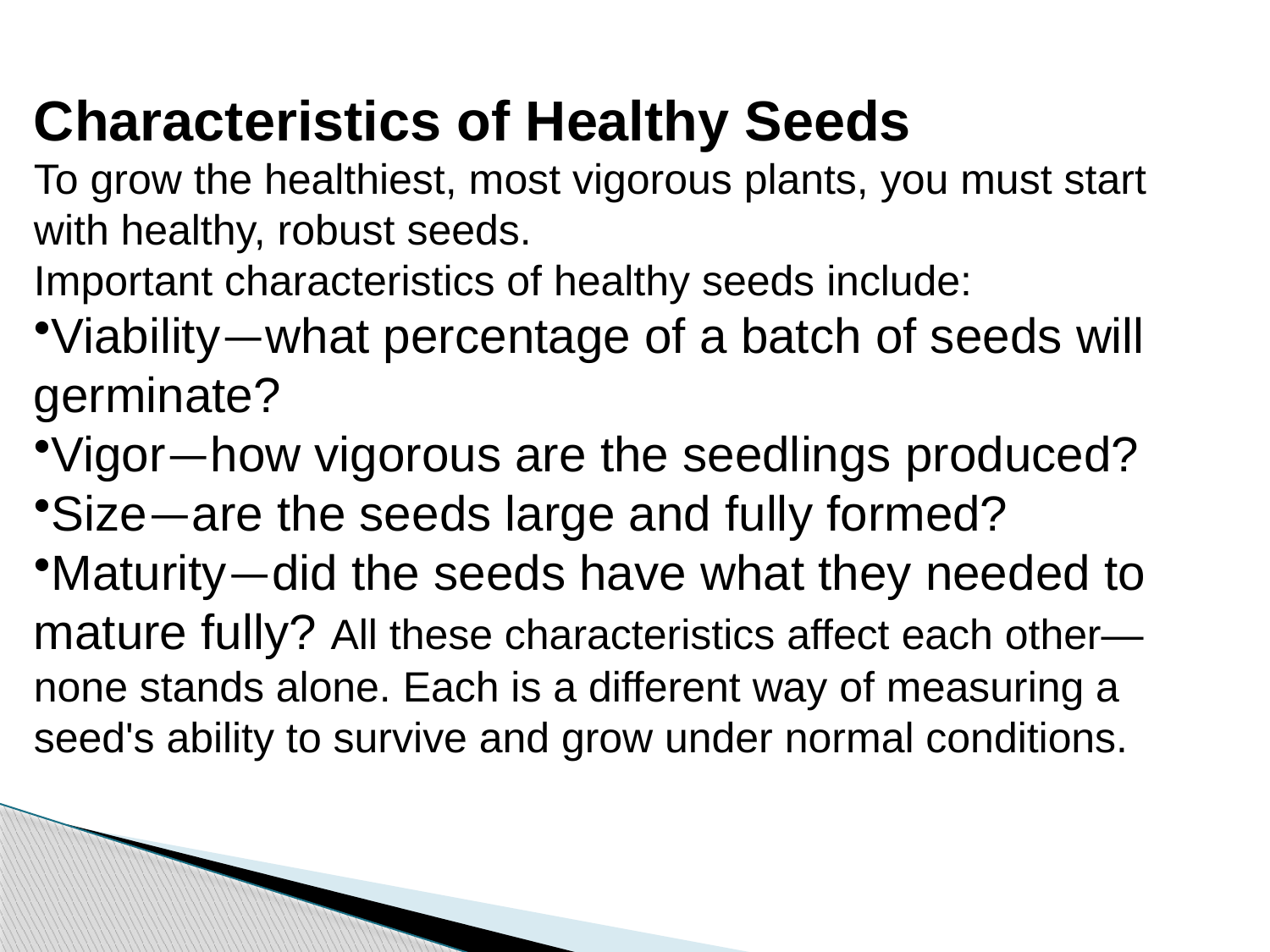

Characteristics of Healthy Seeds
To grow the healthiest, most vigorous plants, you must start with healthy, robust seeds.
Important characteristics of healthy seeds include:
Viability—what percentage of a batch of seeds will germinate?
Vigor—how vigorous are the seedlings produced?
Size—are the seeds large and fully formed?
Maturity—did the seeds have what they needed to mature fully? All these characteristics affect each other—none stands alone. Each is a different way of measuring a seed's ability to survive and grow under normal conditions.